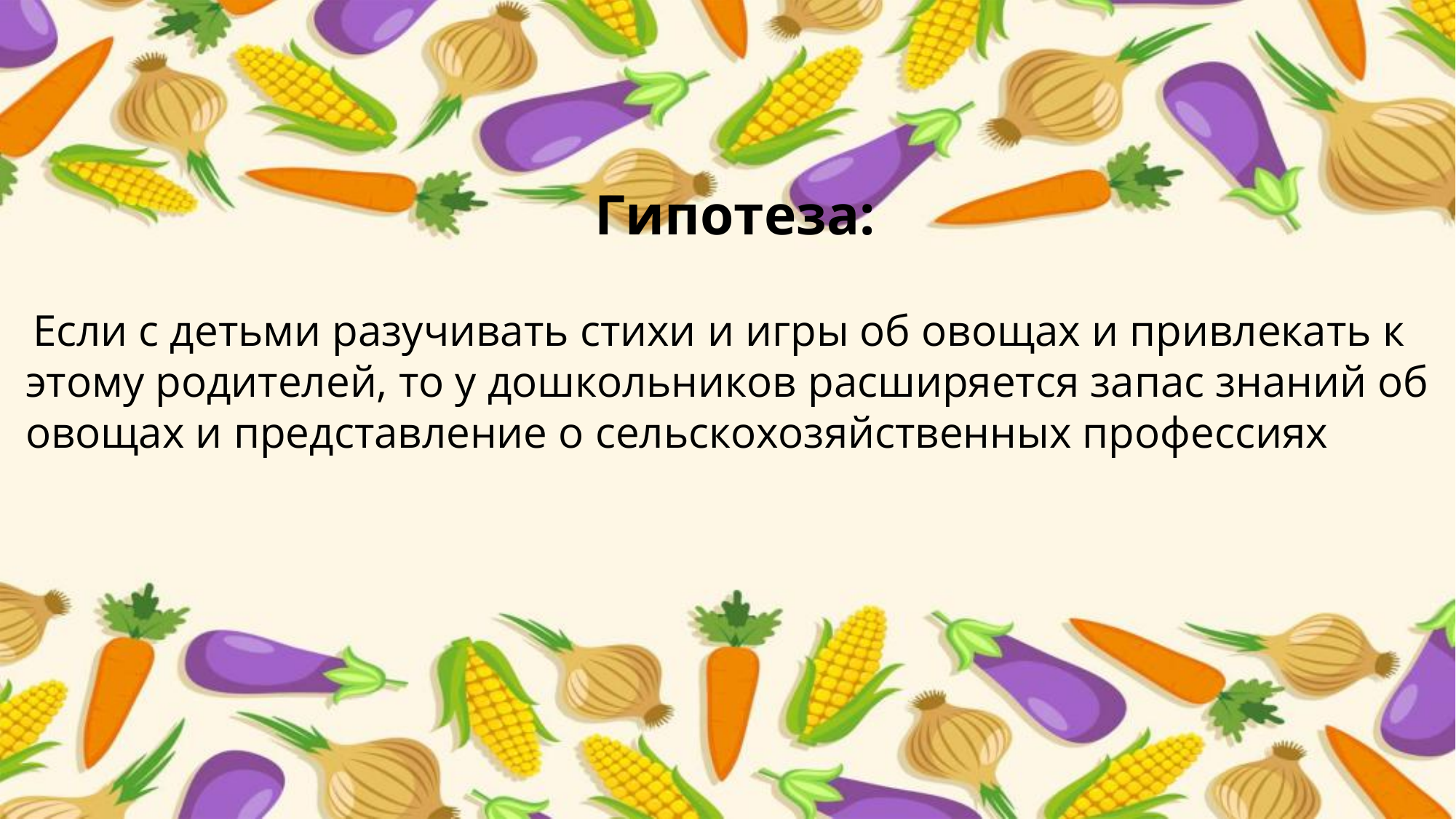

Гипотеза:

 Если с детьми разучивать стихи и игры об овощах и привлекать к этому родителей, то у дошкольников расширяется запас знаний об овощах и представление о сельскохозяйственных профессиях